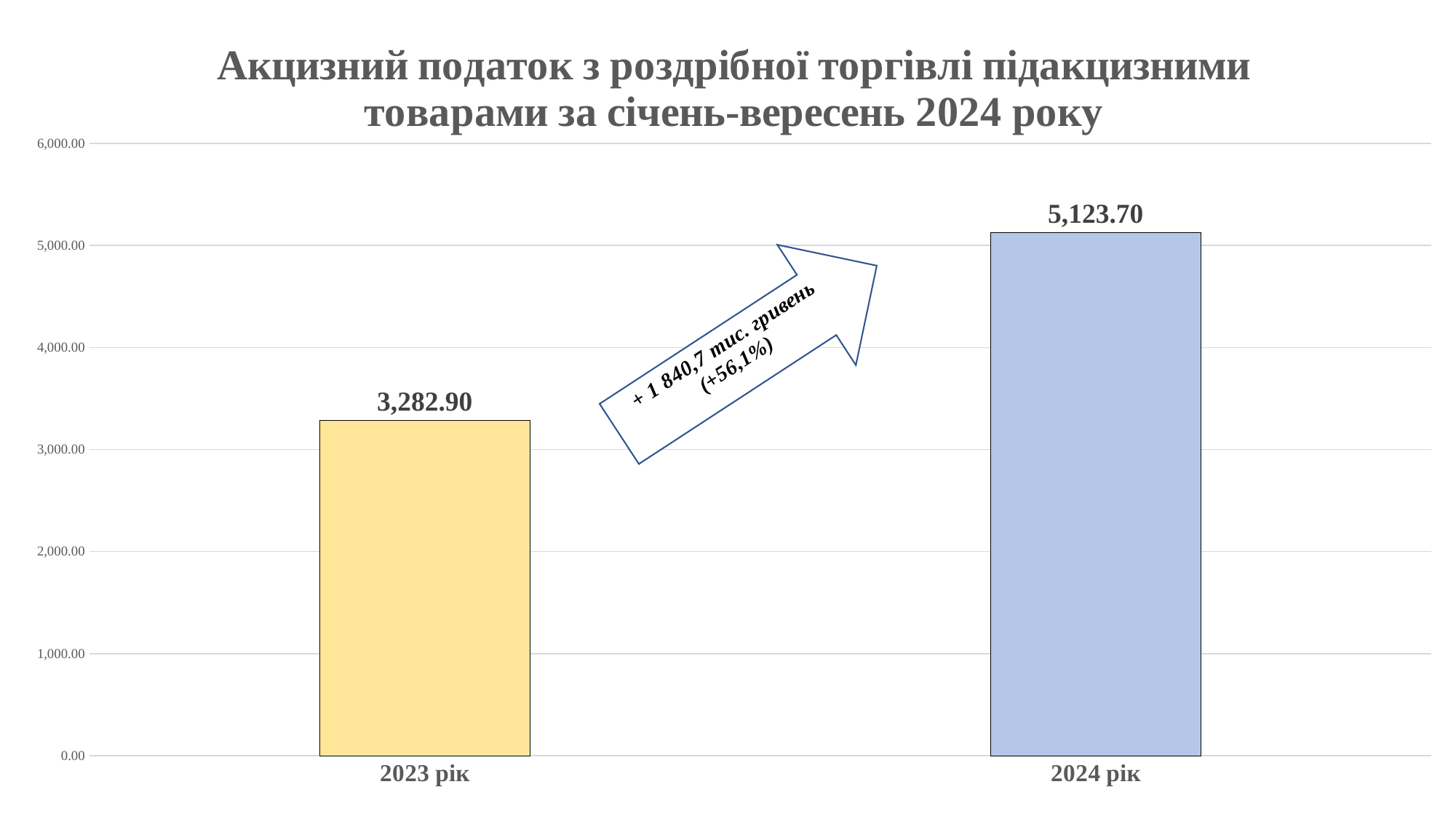

### Chart: Акцизний податок з роздрібної торгівлі підакцизними товарами за січень-вересень 2024 року

| Category |  |
|---|---|
| 2023 рік | 3282.9 |
| 2024 рік | 5123.7 |